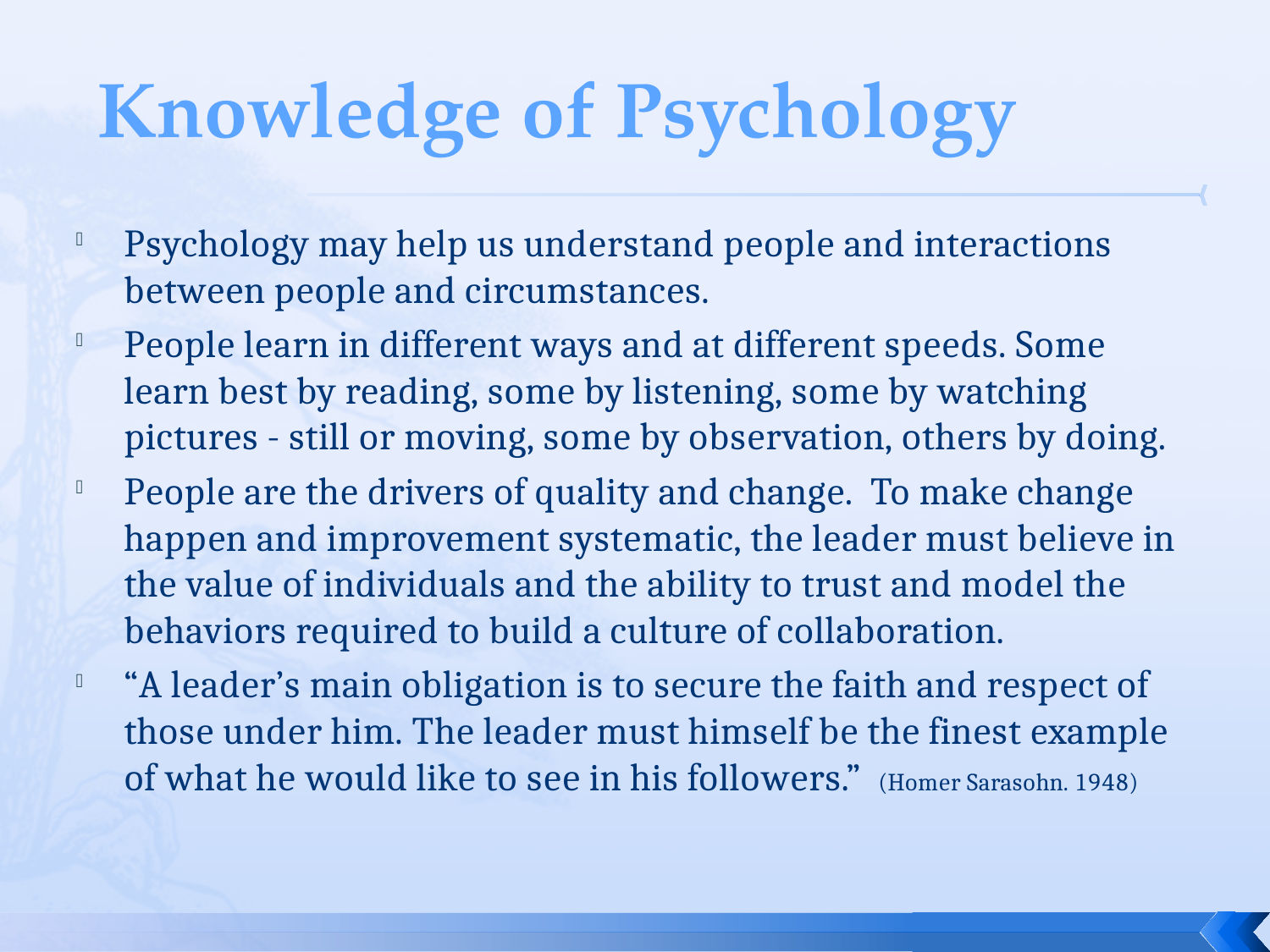

Knowledge of Psychology
Psychology may help us understand people and interactions between people and circumstances.
People learn in different ways and at different speeds. Some learn best by reading, some by listening, some by watching pictures - still or moving, some by observation, others by doing.
People are the drivers of quality and change.  To make change happen and improvement systematic, the leader must believe in the value of individuals and the ability to trust and model the behaviors required to build a culture of collaboration.
“A leader’s main obligation is to secure the faith and respect of those under him. The leader must himself be the finest example of what he would like to see in his followers.”  (Homer Sarasohn. 1948)